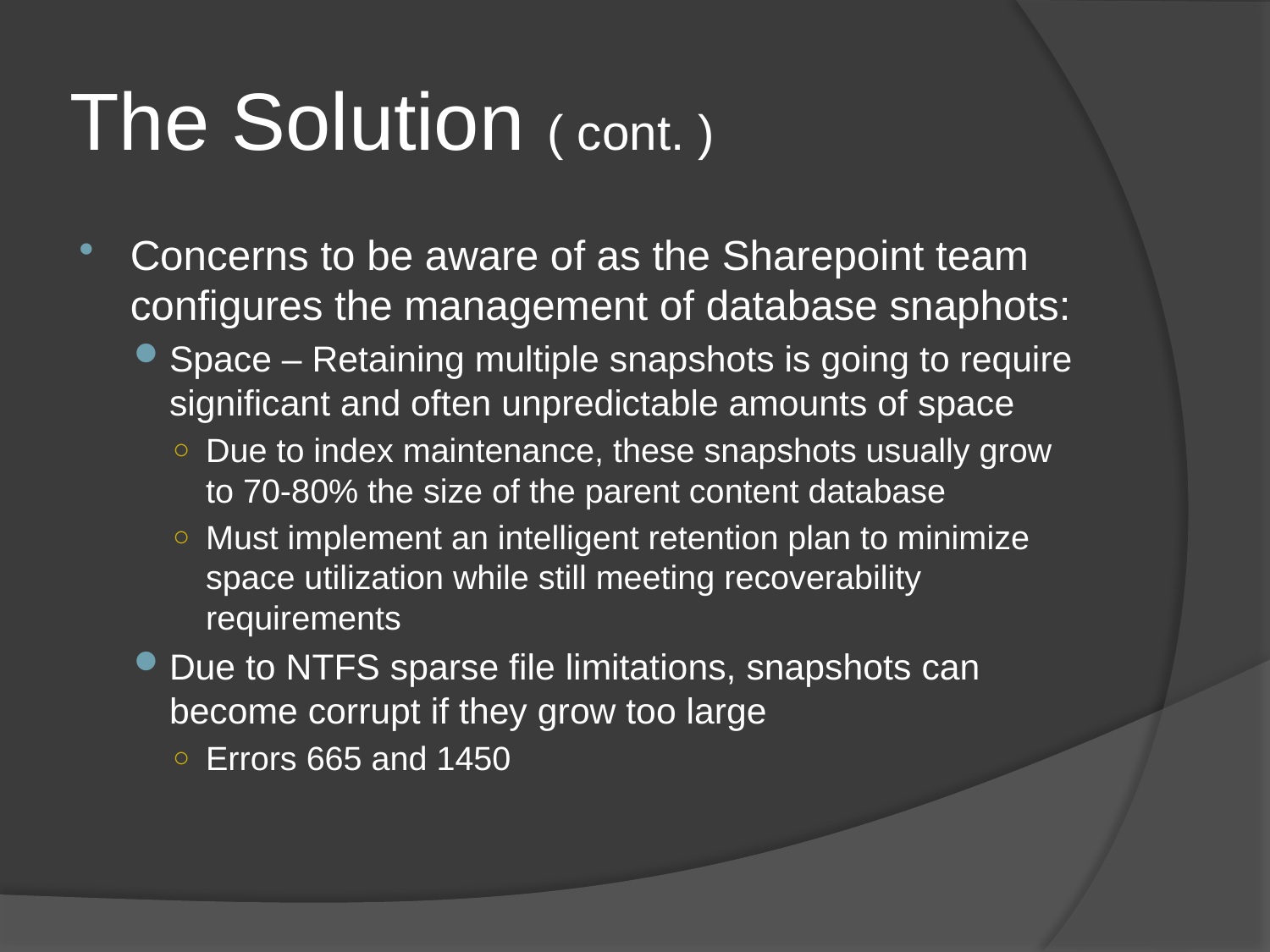

# The Solution ( cont. )
Concerns to be aware of as the Sharepoint team configures the management of database snaphots:
Space – Retaining multiple snapshots is going to require significant and often unpredictable amounts of space
Due to index maintenance, these snapshots usually grow to 70-80% the size of the parent content database
Must implement an intelligent retention plan to minimize space utilization while still meeting recoverability requirements
Due to NTFS sparse file limitations, snapshots can become corrupt if they grow too large
Errors 665 and 1450